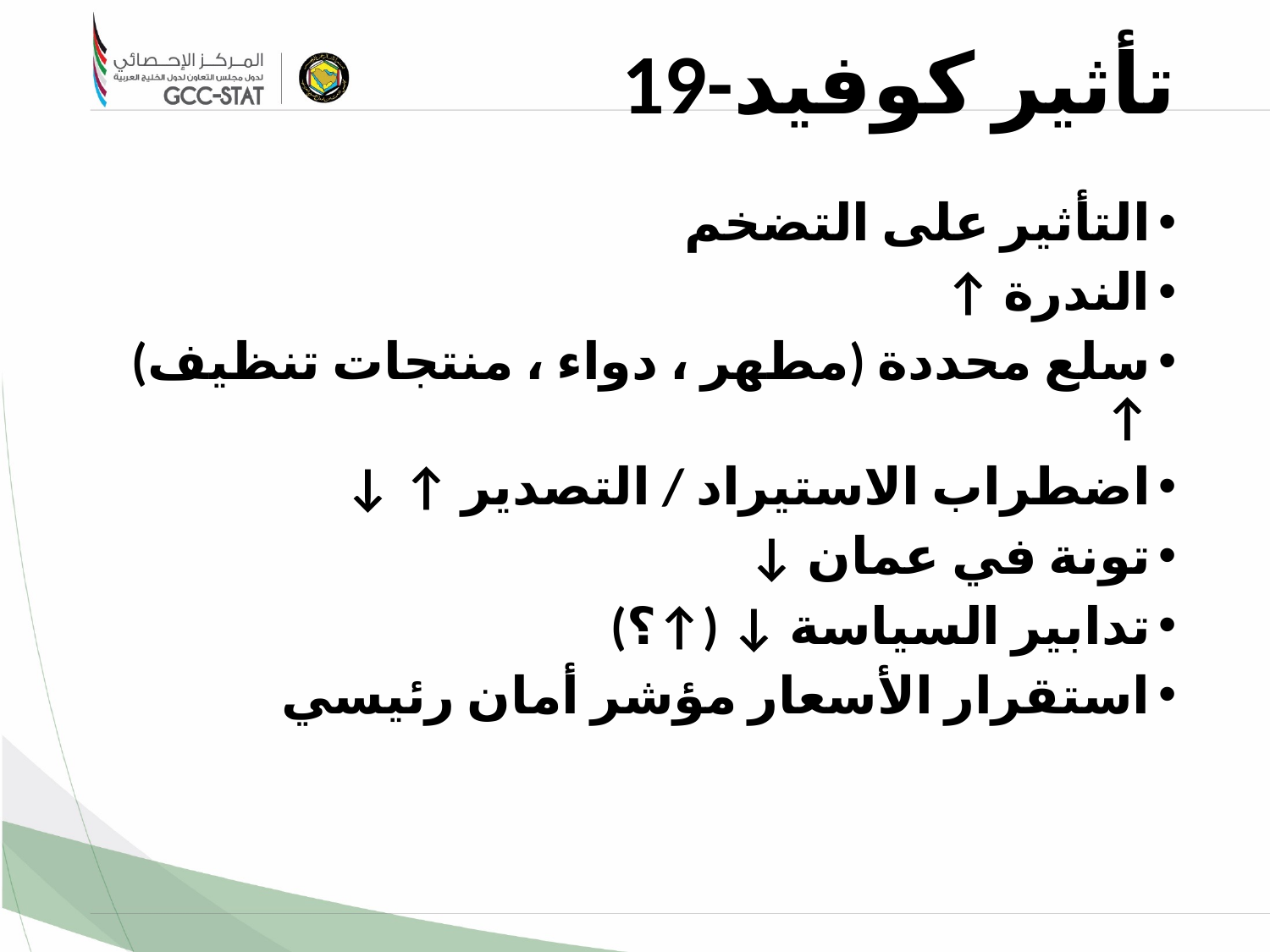

تأثير كوفيد-19
التأثير على التضخم
الندرة ↑
سلع محددة (مطهر ، دواء ، منتجات تنظيف) ↑
اضطراب الاستيراد / التصدير ↑ ↓
تونة في عمان ↓
تدابير السياسة ↓ (↑؟)
استقرار الأسعار مؤشر أمان رئيسي